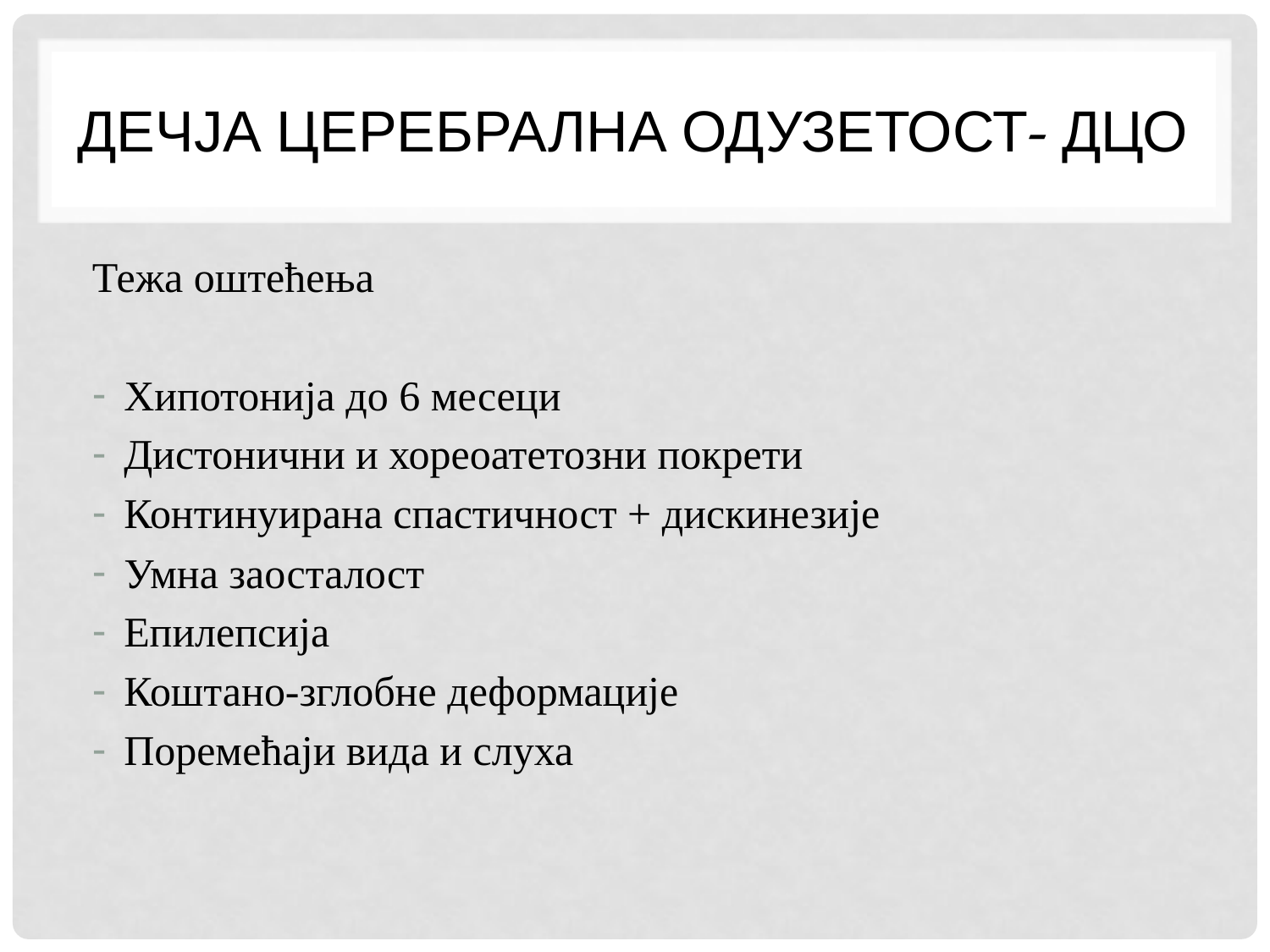

# ДЕЧЈА ЦЕРЕБРАЛНА ОДУЗЕТОСТ- ДЦО
Тежа оштећења

Хипотонија до 6 месеци
Дистонични и хореоатетозни покрети
Континуирана спастичност + дискинезије
Умна заосталост
Епилепсија
Коштано-зглобне деформације
Поремећаји вида и слуха